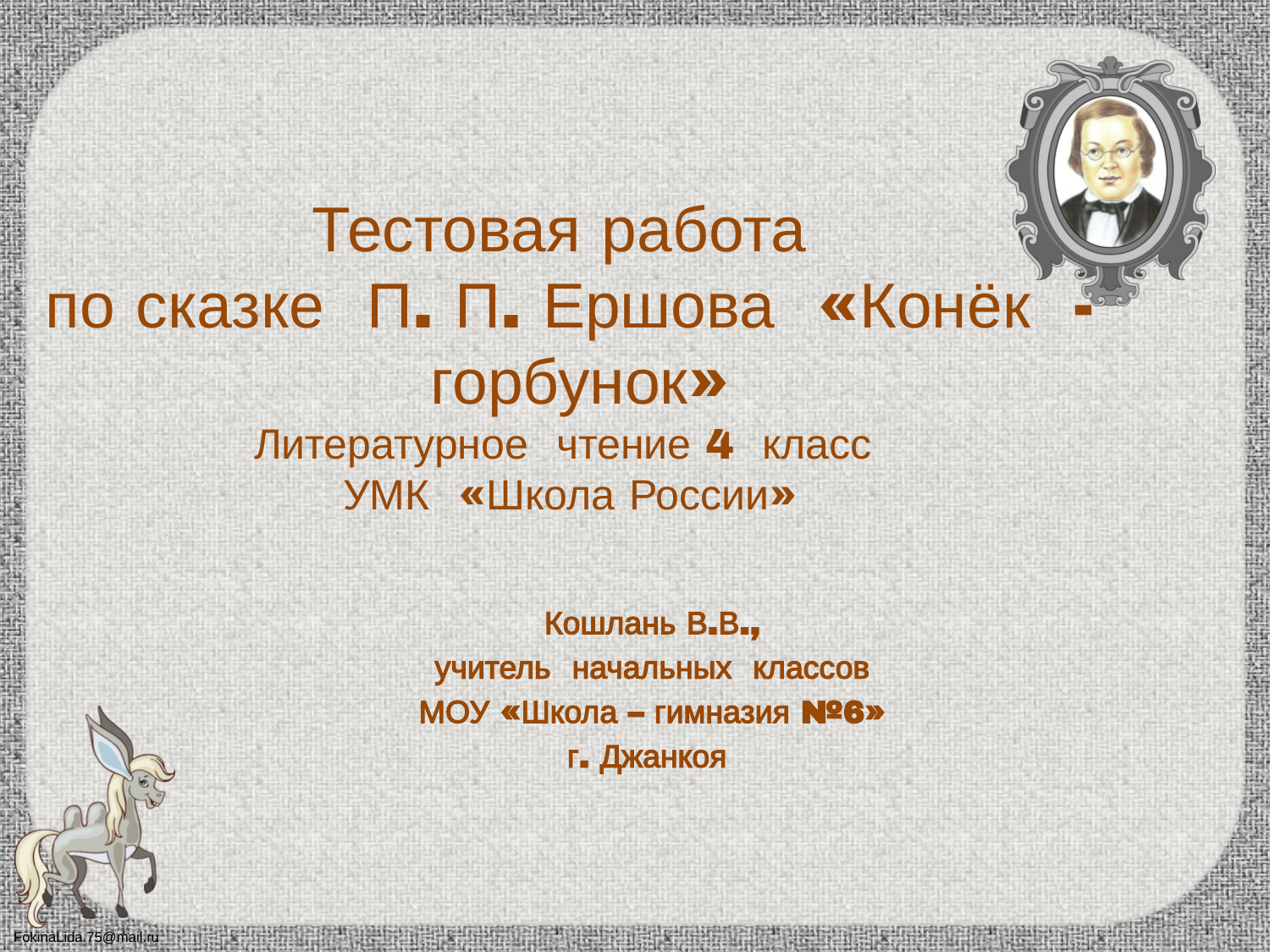

Тестовая работа
по сказке  П. П. Ершова  «Конёк  -  горбунок»
Литературное  чтение 4  класс
УМК  «Школа России»
Кошлань В.В.,
учитель  начальных  классов
МОУ «Школа – гимназия №6»
г. Джанкоя